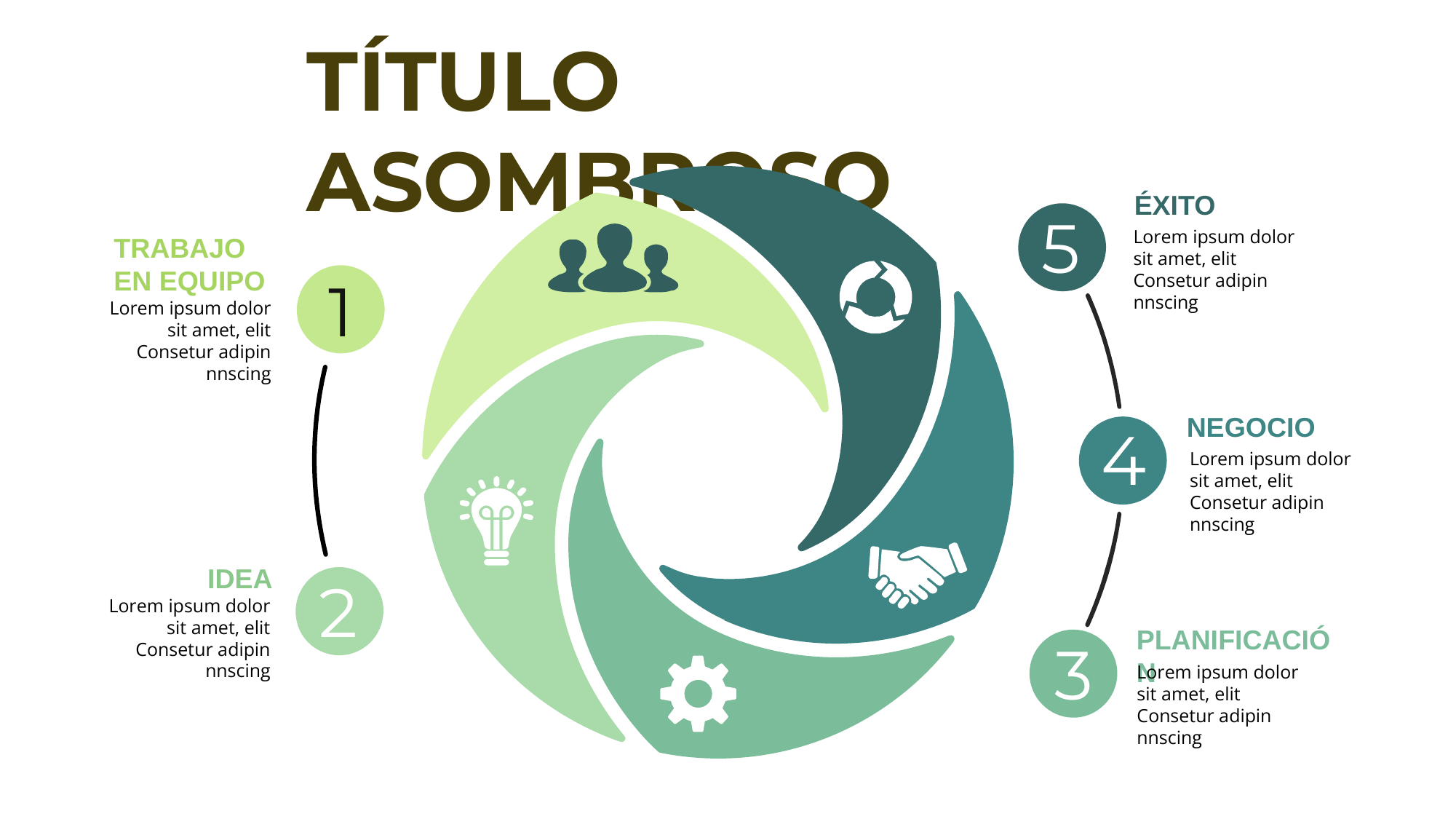

TÍTULO ASOMBROSO

ÉXITO

5
Lorem ipsum dolor sit amet, elit Consetur adipin nnscing

TRABAJO EN EQUIPO

1

Lorem ipsum dolor sit amet, elit Consetur adipin nnscing

NEGOCIO

4

Lorem ipsum dolor sit amet, elit Consetur adipin nnscing

IDEA

2
Lorem ipsum dolor sit amet, elit Consetur adipin nnscing
PLANIFICACIÓN

3
Lorem ipsum dolor sit amet, elit Consetur adipin nnscing